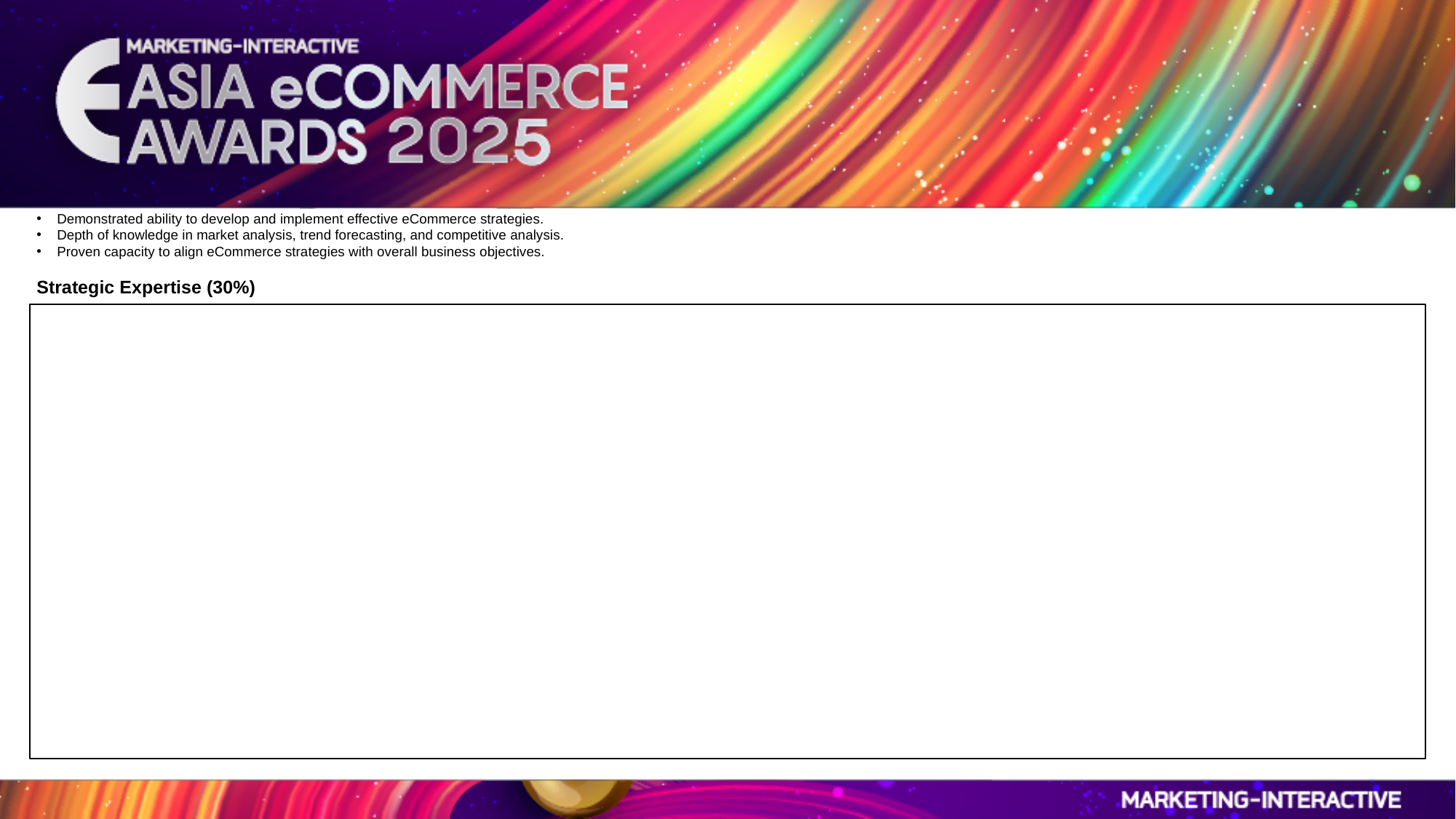

Demonstrated ability to develop and implement effective eCommerce strategies.
Depth of knowledge in market analysis, trend forecasting, and competitive analysis.
Proven capacity to align eCommerce strategies with overall business objectives.
Strategic Expertise (30%)